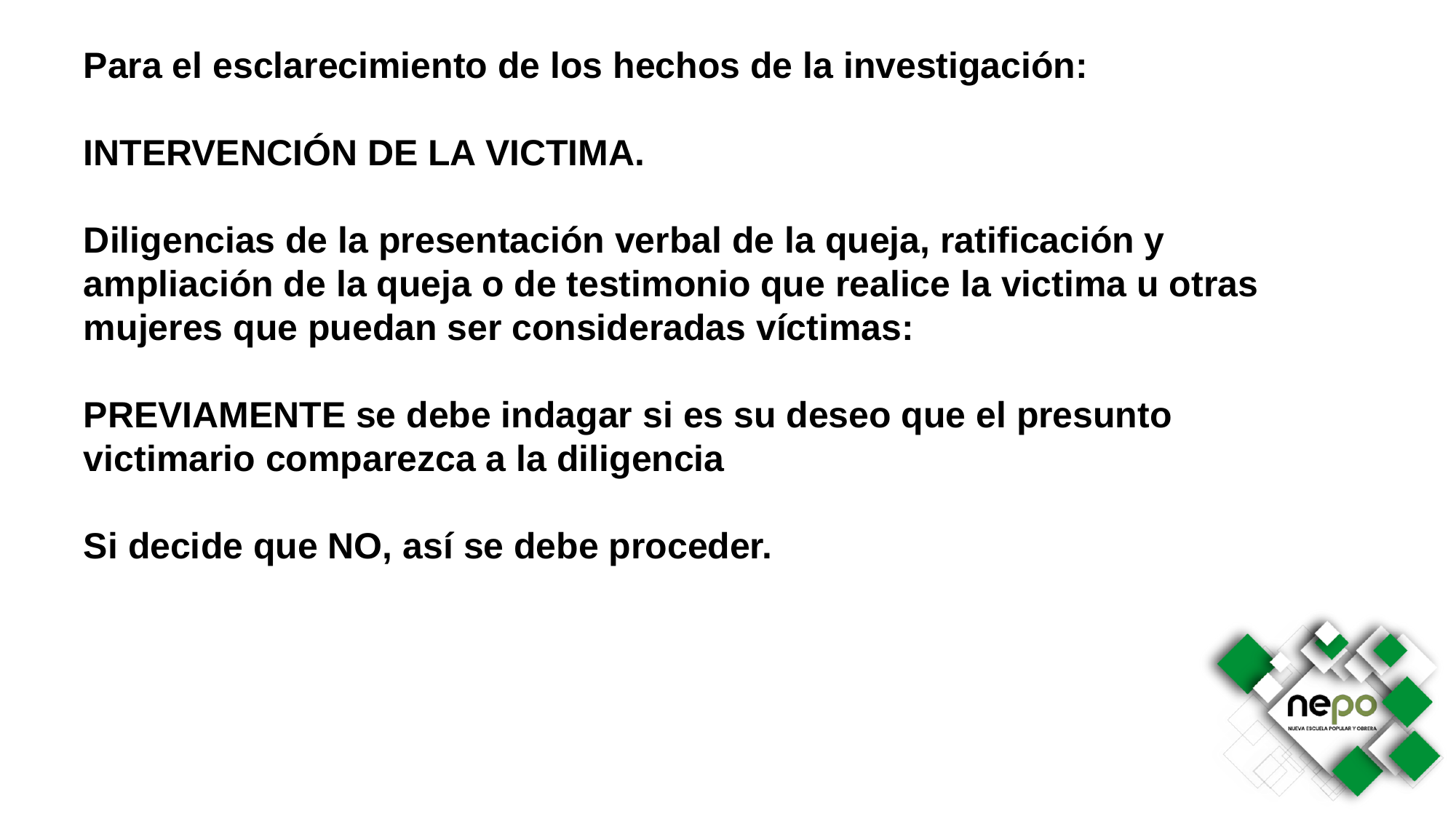

Para el esclarecimiento de los hechos de la investigación:

INTERVENCIÓN DE LA VICTIMA.

Diligencias de la presentación verbal de la queja, ratificación y ampliación de la queja o de testimonio que realice la victima u otras mujeres que puedan ser consideradas víctimas:

PREVIAMENTE se debe indagar si es su deseo que el presunto victimario comparezca a la diligencia

Si decide que NO, así se debe proceder.